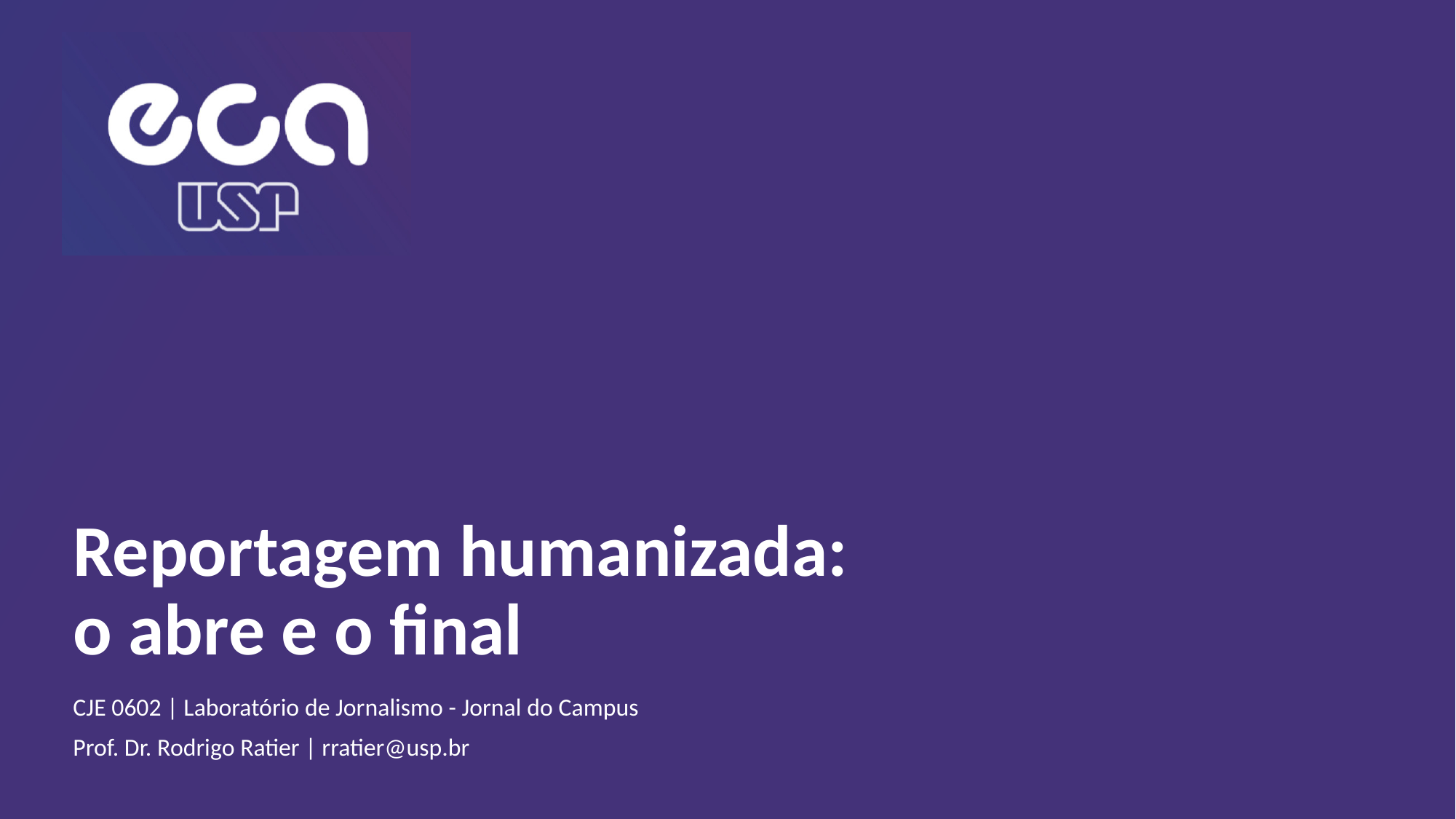

# Reportagem humanizada: o abre e o final
CJE 0602 | Laboratório de Jornalismo - Jornal do Campus
Prof. Dr. Rodrigo Ratier | rratier@usp.br